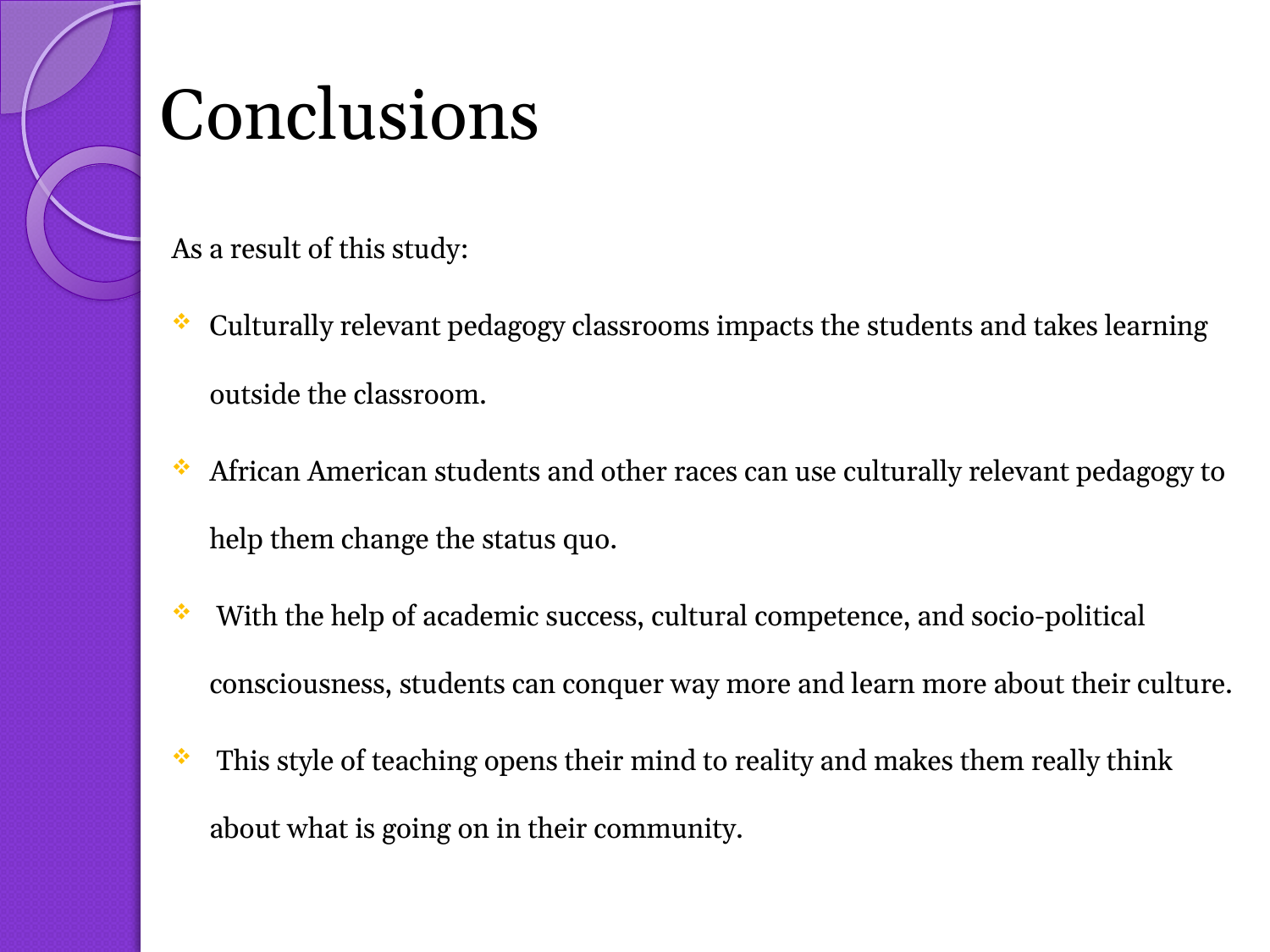

# Conclusions
As a result of this study:
Culturally relevant pedagogy classrooms impacts the students and takes learning outside the classroom.
African American students and other races can use culturally relevant pedagogy to help them change the status quo.
 With the help of academic success, cultural competence, and socio-political consciousness, students can conquer way more and learn more about their culture.
 This style of teaching opens their mind to reality and makes them really think about what is going on in their community.